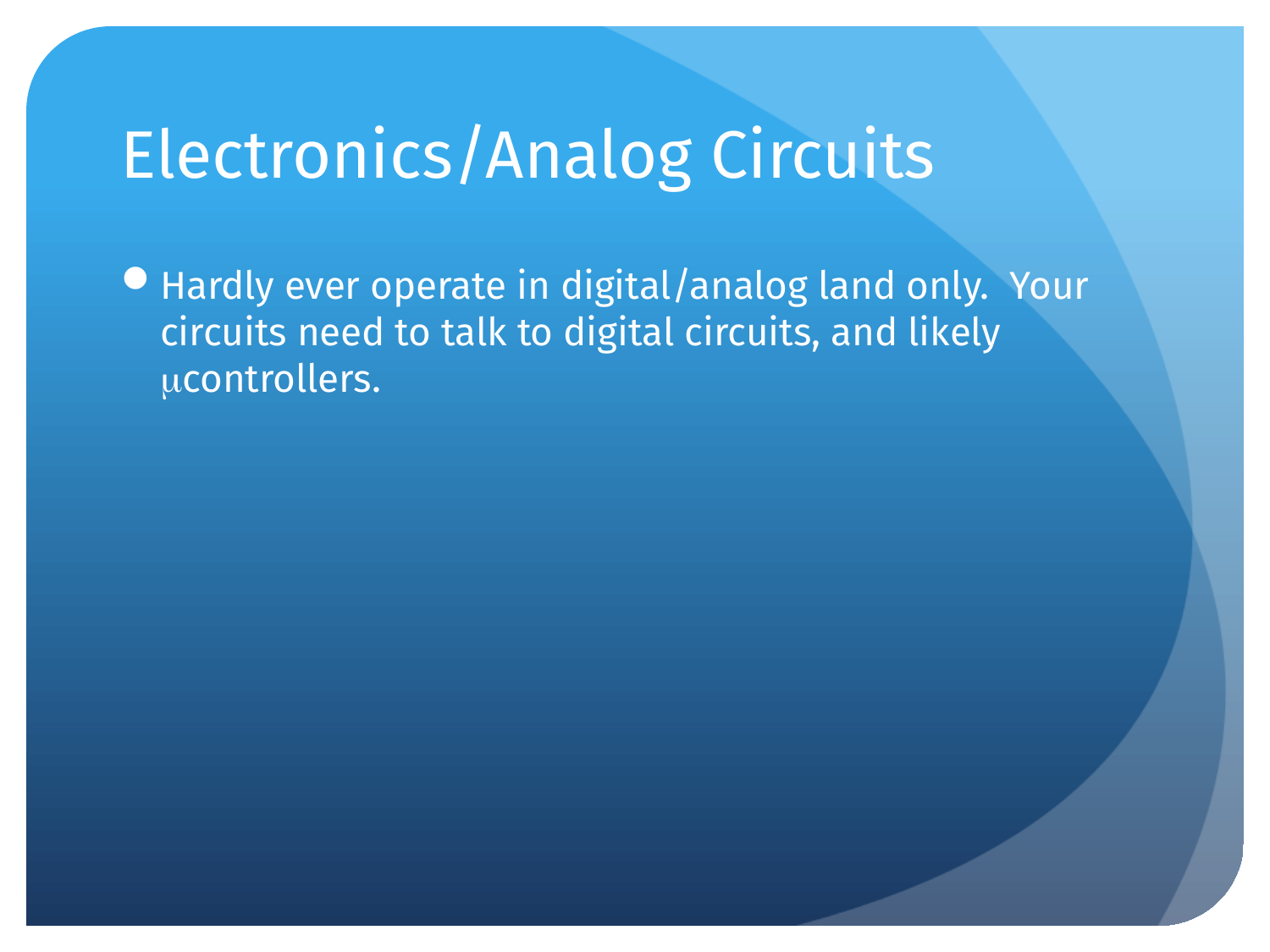

# Electronics/Analog Circuits
Hardly ever operate in digital/analog land only.  Your circuits need to talk to digital circuits, and likely μcontrollers.